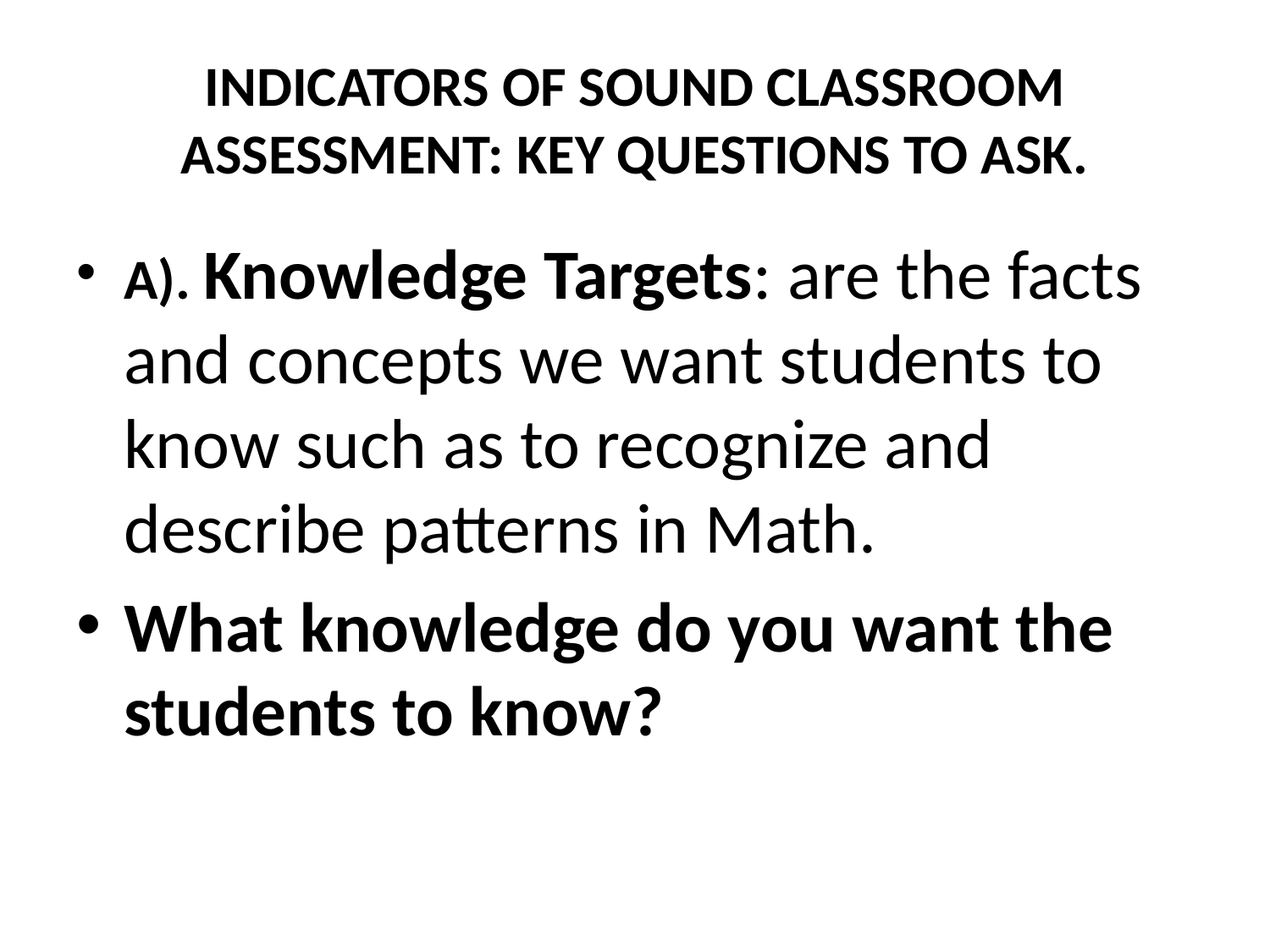

# INDICATORS OF SOUND CLASSROOM ASSESSMENT: KEY QUESTIONS TO ASK.
A). Knowledge Targets: are the facts and concepts we want students to know such as to recognize and describe patterns in Math.
What knowledge do you want the students to know?